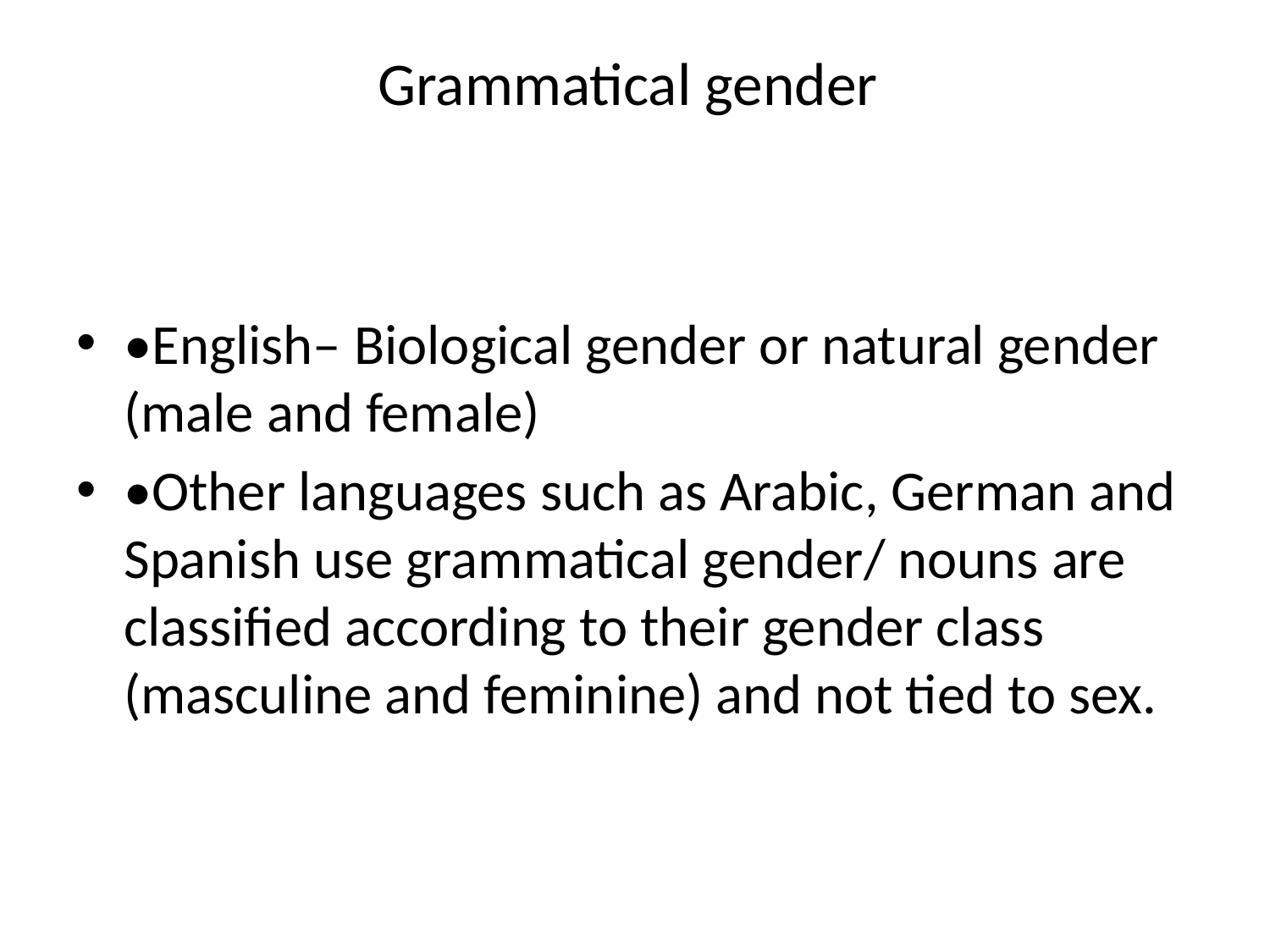

# Grammatical gender

•English– Biological gender or natural gender (male and female)
•Other languages such as Arabic, German and Spanish use grammatical gender/ nouns are classified according to their gender class (masculine and feminine) and not tied to sex.